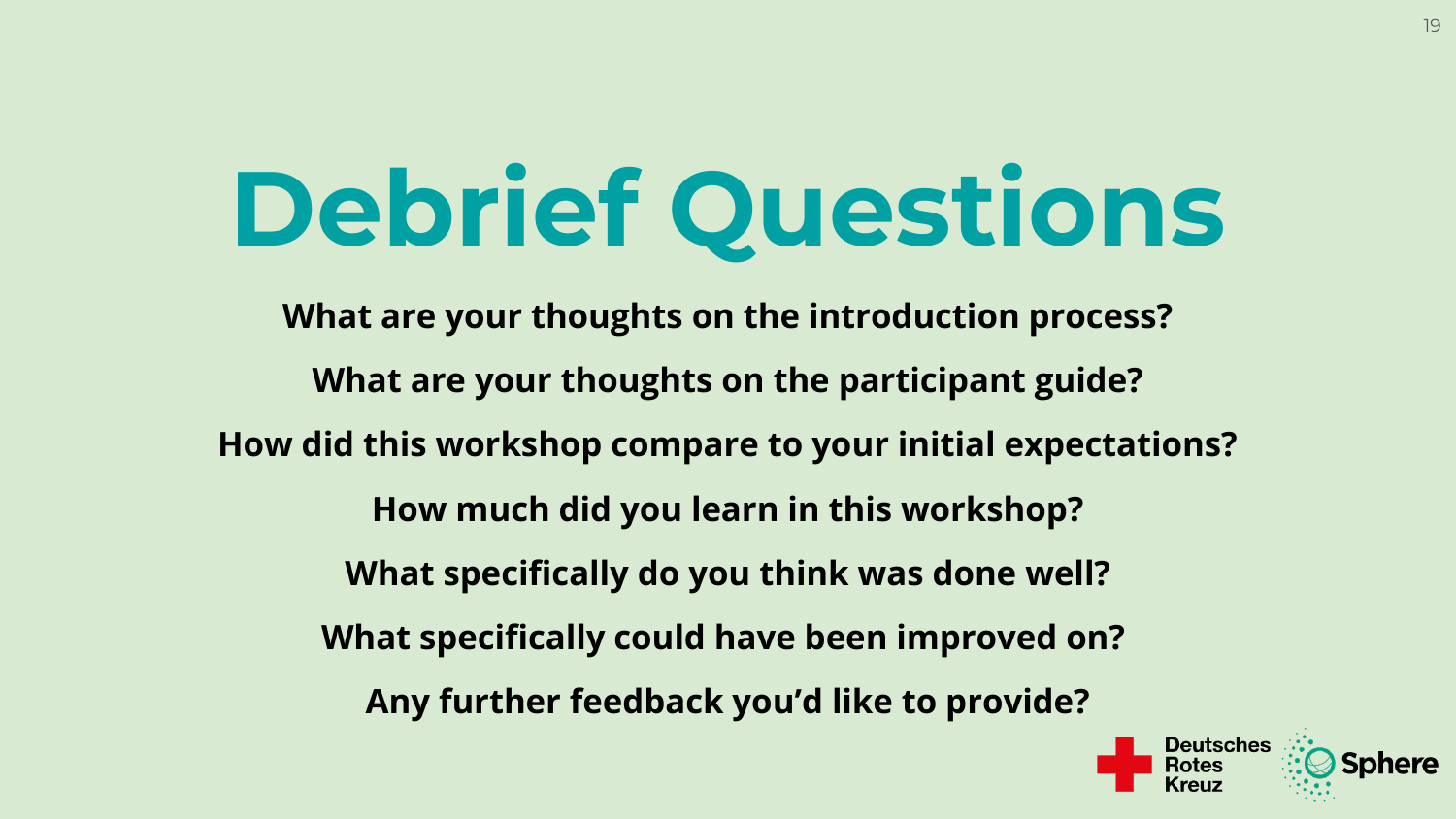

19
# Debrief Questions
What are your thoughts on the introduction process?
What are your thoughts on the participant guide?
How did this workshop compare to your initial expectations?
How much did you learn in this workshop?
What specifically do you think was done well?
What specifically could have been improved on?
Any further feedback you’d like to provide?